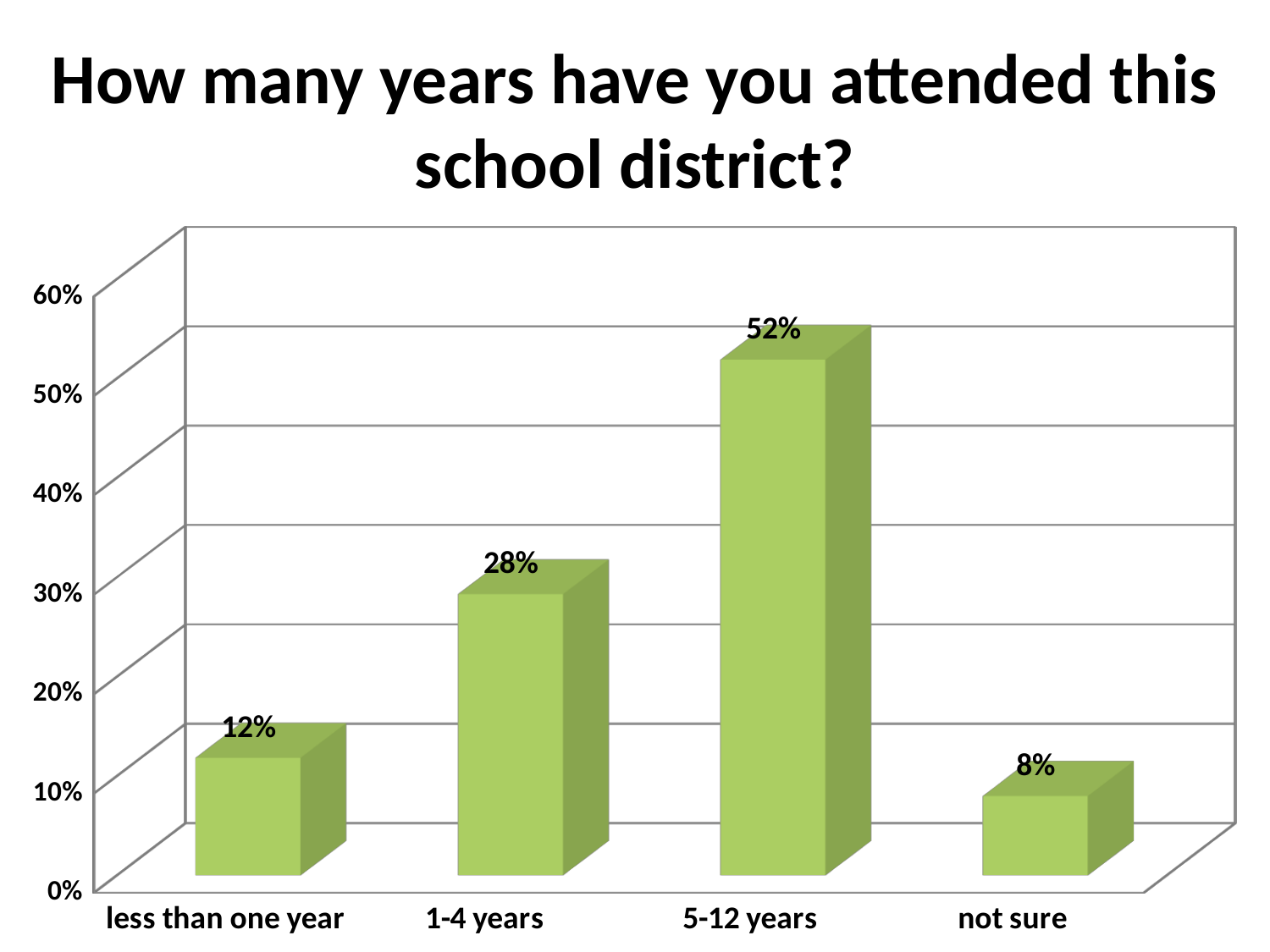

# How many years have you attended this school district?

[unsupported chart]